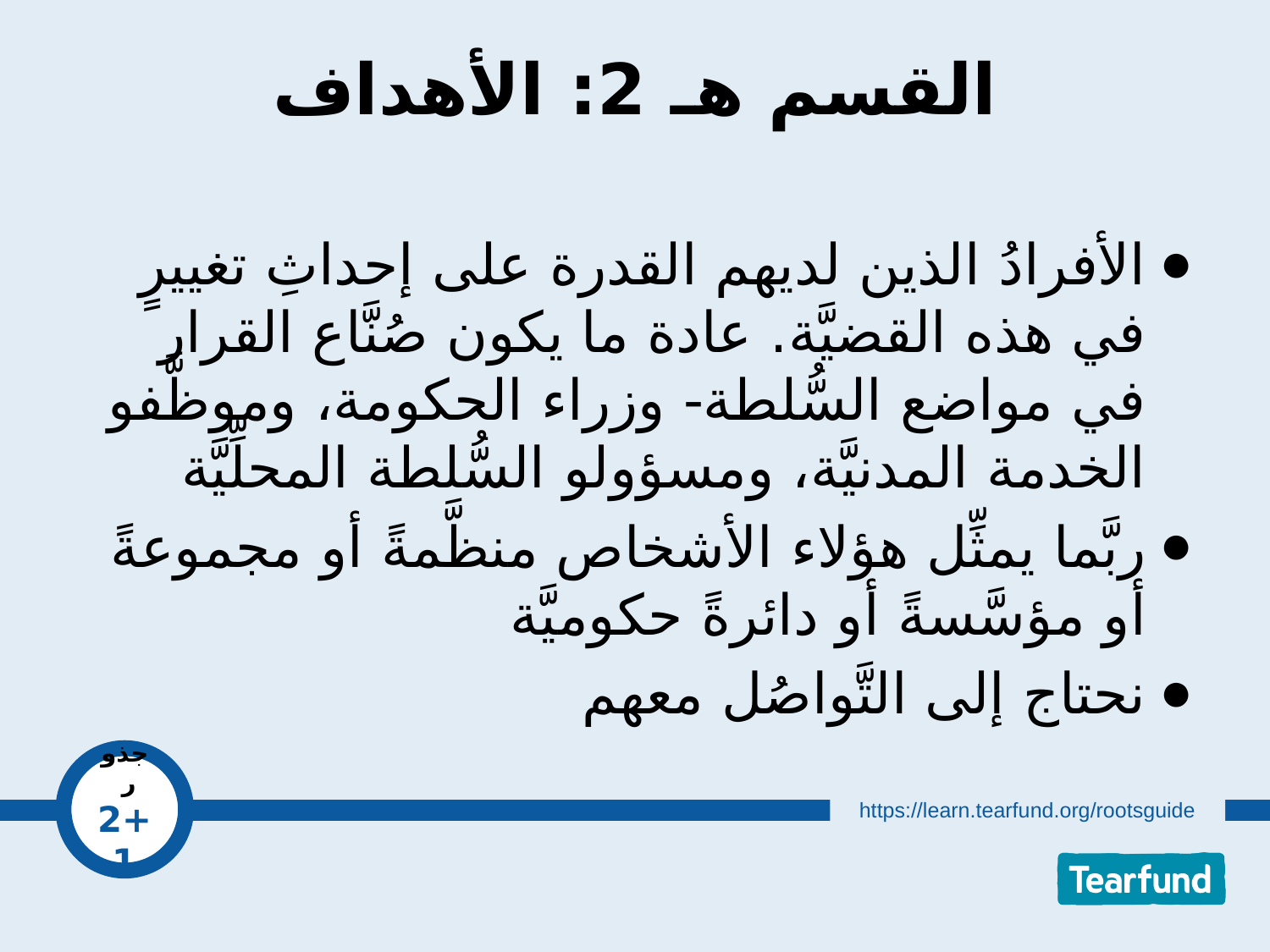

# القسم هـ 2: الأهداف
الأفرادُ الذين لديهم القدرة على إحداثِ تغييرٍ في هذه القضيَّة. عادة ما يكون صُنَّاع القرار في مواضع السُّلطة- وزراء الحكومة، وموظَّفو الخدمة المدنيَّة، ومسؤولو السُّلطة المحلِّيَّة
ربَّما يمثِّل هؤلاء الأشخاص منظَّمةً أو مجموعةً أو مؤسَّسةً أو دائرةً حكوميَّة
نحتاج إلى التَّواصُل معهم